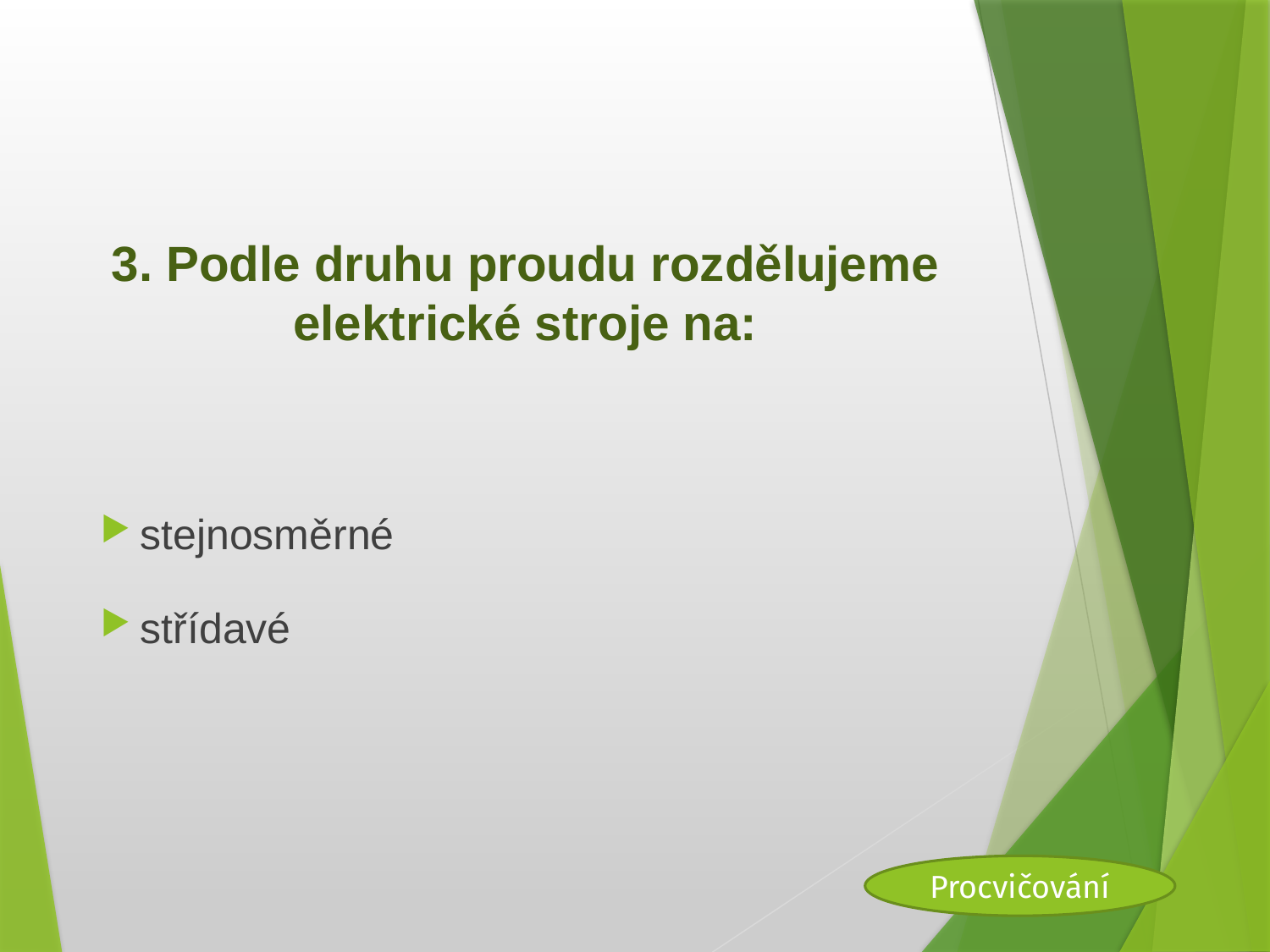

# 3. Podle druhu proudu rozdělujeme elektrické stroje na:
stejnosměrné
střídavé

Procvičování